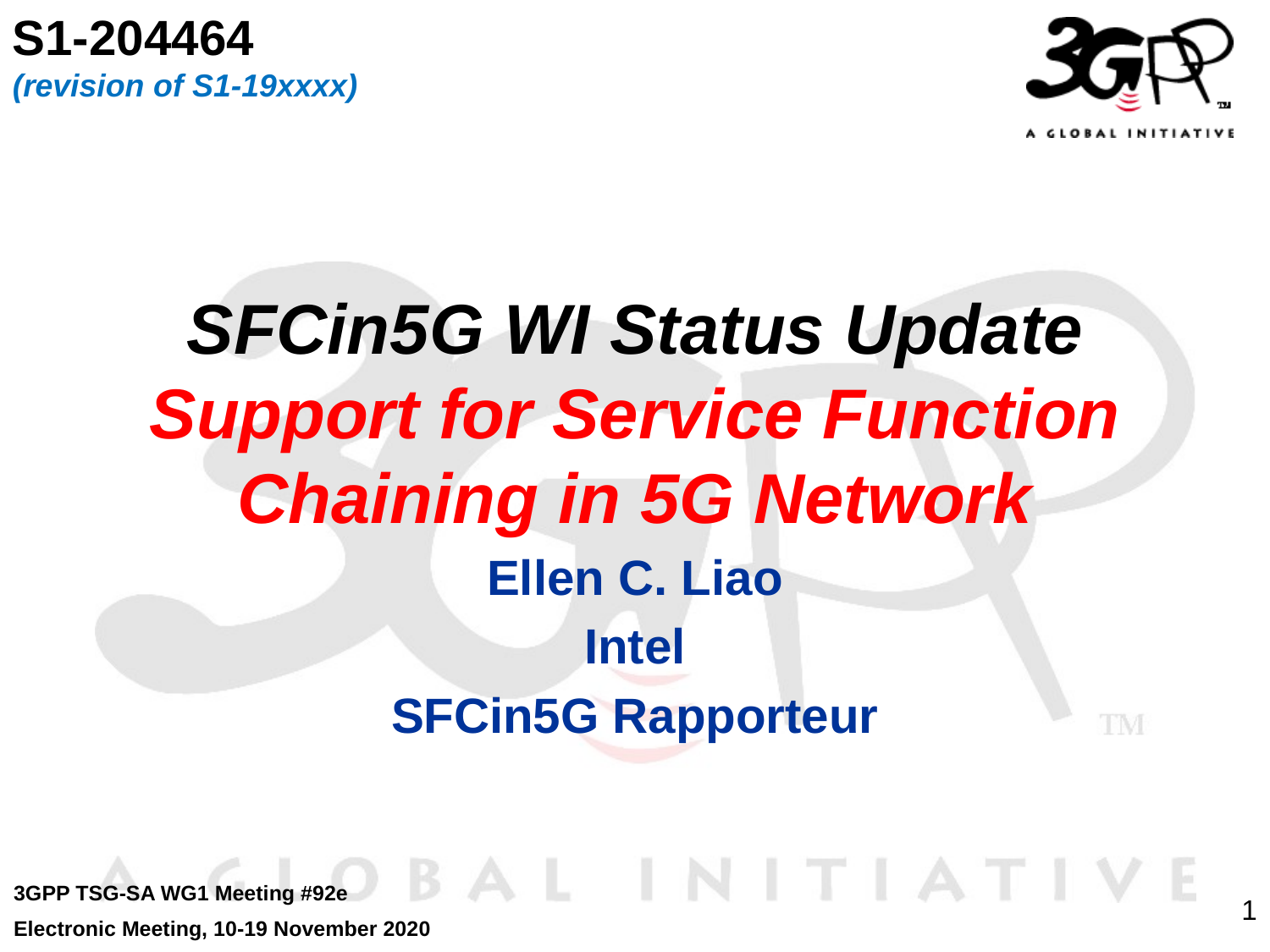

S1-204464
(revision of S1-19xxxx)
# SFCin5G WI Status Update Support for Service Function Chaining in 5G Network
Ellen C. Liao
Intel
SFCin5G Rapporteur
3GPP TSG-SA WG1 Meeting #92e
Electronic Meeting, 10-19 November 2020
1